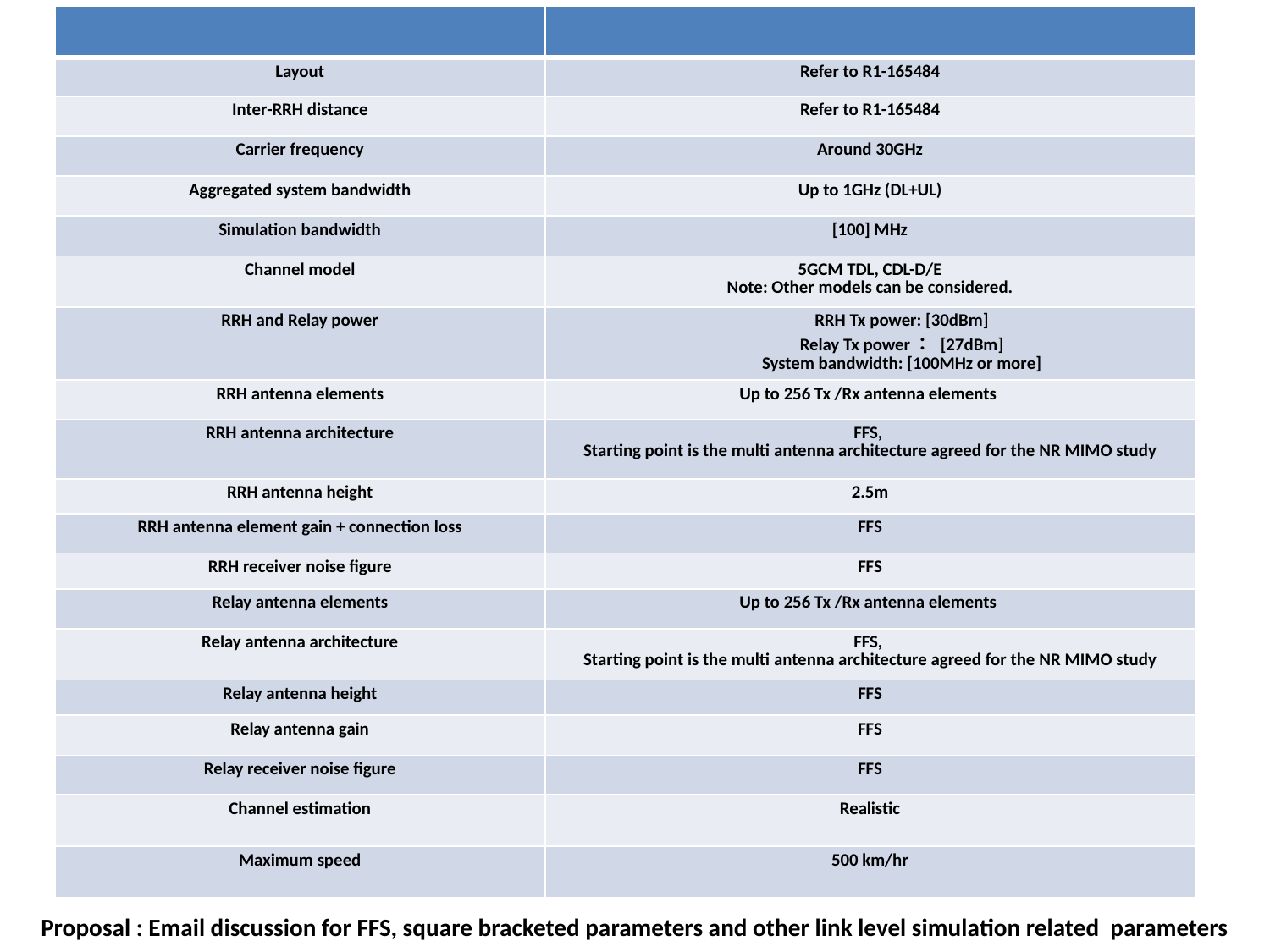

|  |  |
| --- | --- |
| Layout | Refer to R1-165484 |
| Inter-RRH distance | Refer to R1-165484 |
| Carrier frequency | Around 30GHz |
| Aggregated system bandwidth | Up to 1GHz (DL+UL) |
| Simulation bandwidth | [100] MHz |
| Channel model | 5GCM TDL, CDL-D/E Note: Other models can be considered. |
| RRH and Relay power | RRH Tx power: [30dBm] Relay Tx power： [27dBm] System bandwidth: [100MHz or more] |
| RRH antenna elements | Up to 256 Tx /Rx antenna elements |
| RRH antenna architecture | FFS, Starting point is the multi antenna architecture agreed for the NR MIMO study |
| RRH antenna height | 2.5m |
| RRH antenna element gain + connection loss | FFS |
| RRH receiver noise figure | FFS |
| Relay antenna elements | Up to 256 Tx /Rx antenna elements |
| Relay antenna architecture | FFS, Starting point is the multi antenna architecture agreed for the NR MIMO study |
| Relay antenna height | FFS |
| Relay antenna gain | FFS |
| Relay receiver noise figure | FFS |
| Channel estimation | Realistic |
| Maximum speed | 500 km/hr |
Proposal : Email discussion for FFS, square bracketed parameters and other link level simulation related  parameters